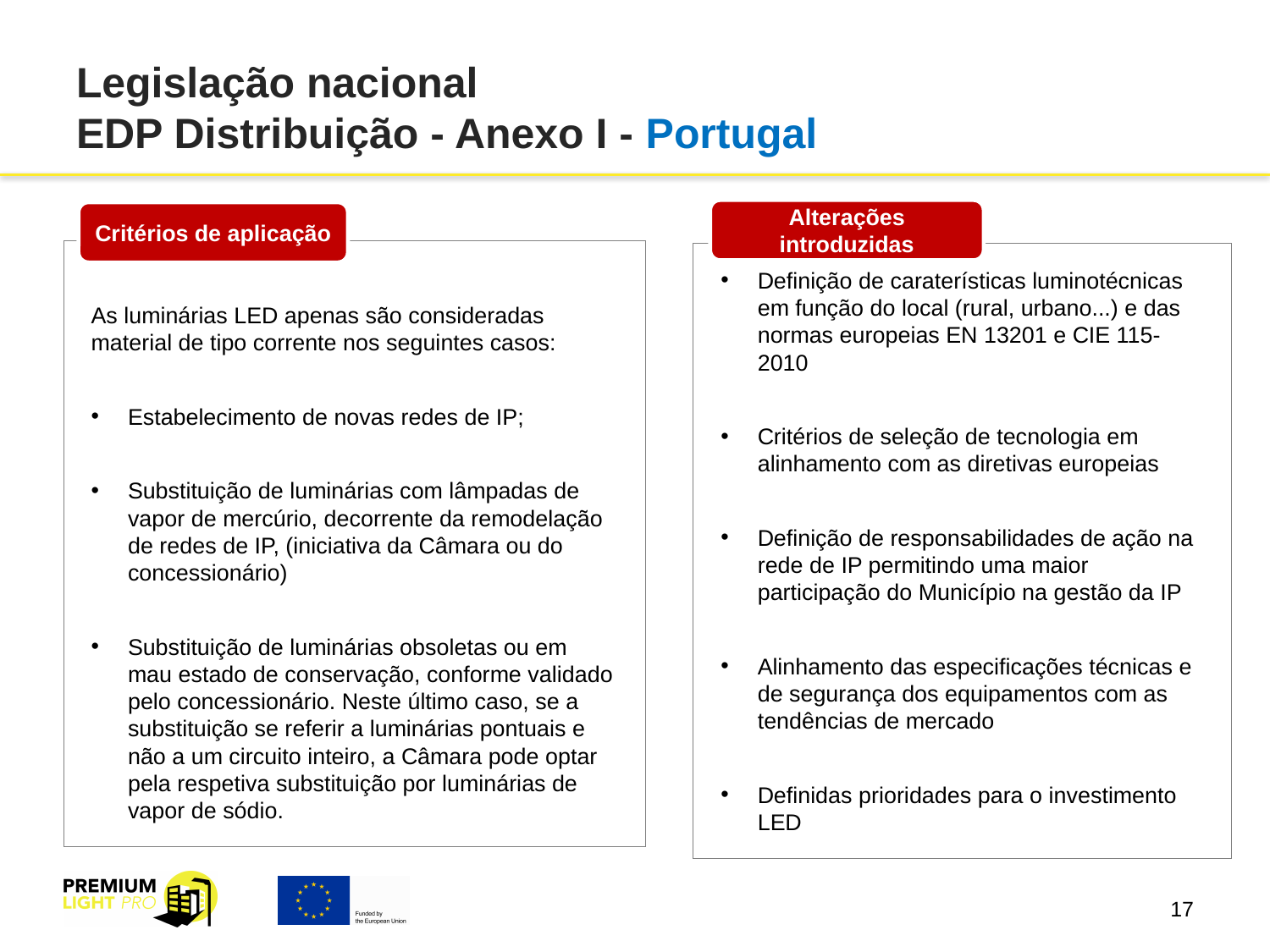

# Legislação nacional EDP Distribuição - Anexo I - Portugal
Alterações introduzidas
Critérios de aplicação

As luminárias LED apenas são consideradas material de tipo corrente nos seguintes casos:

Estabelecimento de novas redes de IP;

Substituição de luminárias com lâmpadas de vapor de mercúrio, decorrente da remodelação de redes de IP, (iniciativa da Câmara ou do concessionário)

Substituição de luminárias obsoletas ou em mau estado de conservação, conforme validado pelo concessionário. Neste último caso, se a substituição se referir a luminárias pontuais e não a um circuito inteiro, a Câmara pode optar pela respetiva substituição por luminárias de vapor de sódio.
Definição de caraterísticas luminotécnicas em função do local (rural, urbano...) e das normas europeias EN 13201 e CIE 115-2010

Critérios de seleção de tecnologia em alinhamento com as diretivas europeias

Definição de responsabilidades de ação na rede de IP permitindo uma maior participação do Município na gestão da IP

Alinhamento das especificações técnicas e de segurança dos equipamentos com as tendências de mercado

Definidas prioridades para o investimento LED